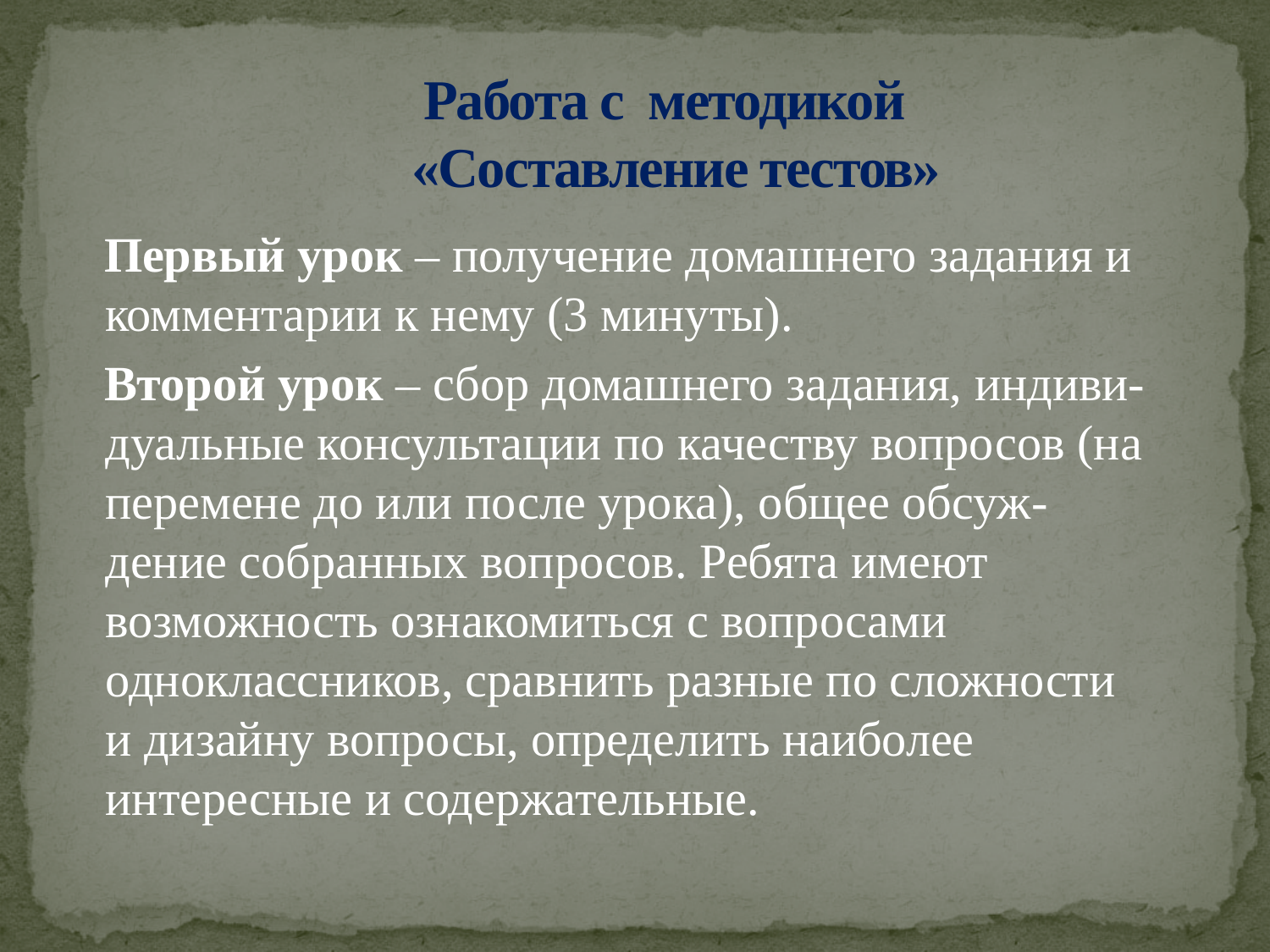

# Работа с  методикой «Составление тестов»
   Первый урок – получение домашнего задания и комментарии к нему (3 минуты).
   Второй урок – сбор домашнего задания, индиви-дуальные консультации по качеству вопросов (на перемене до или после урока), общее обсуж-дение собранных вопросов. Ребята имеют возможность ознакомиться с вопросами одноклассников, сравнить разные по сложности и дизайну вопросы, определить наиболее интересные и содержательные.